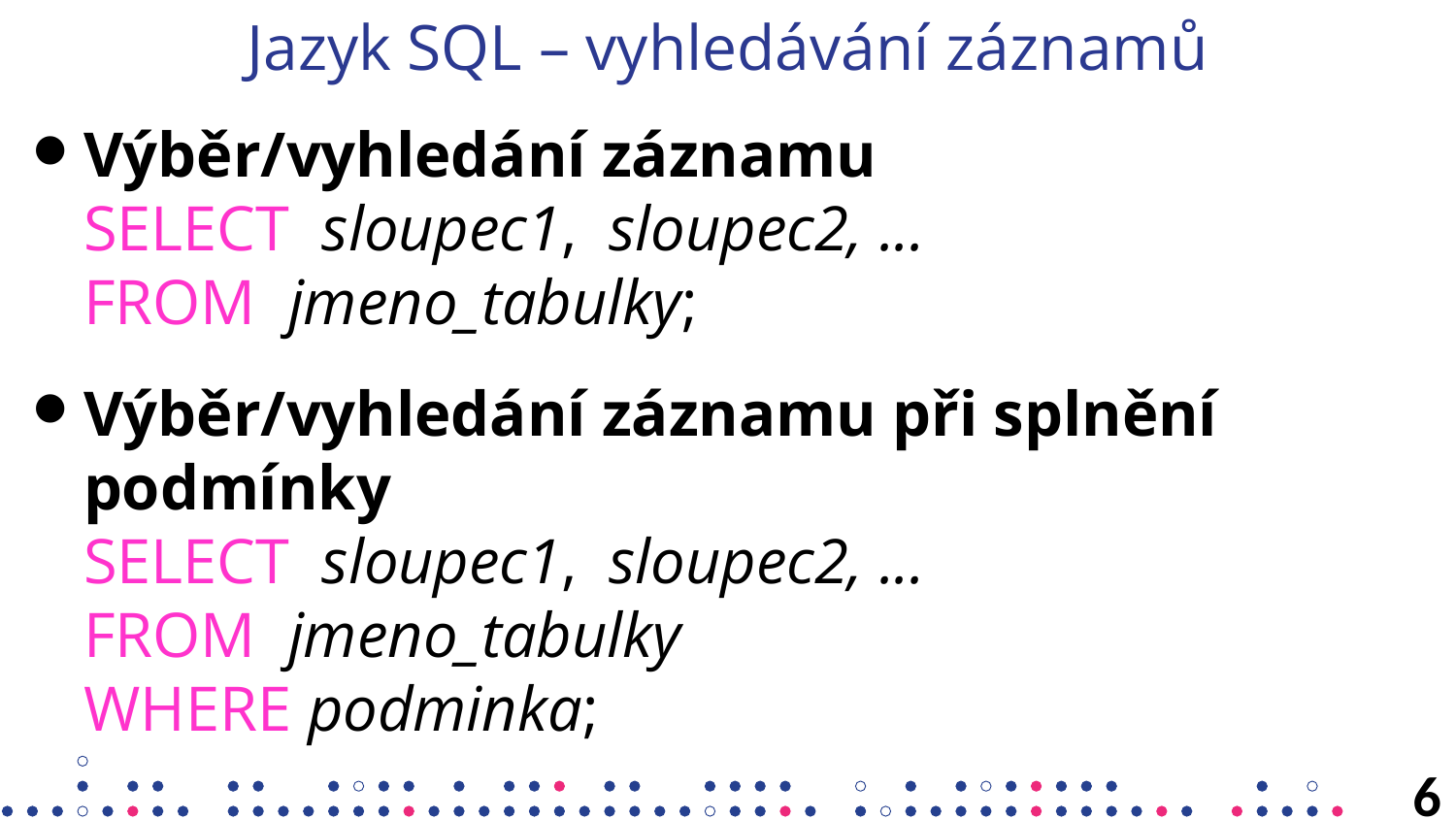

# Jazyk SQL – vyhledávání záznamů
Výběr/vyhledání záznamu
SELECT  sloupec1,  sloupec2, ...
FROM  jmeno_tabulky;
Výběr/vyhledání záznamu při splnění podmínky
SELECT  sloupec1,  sloupec2, ...
FROM  jmeno_tabulky
WHERE podminka;
6